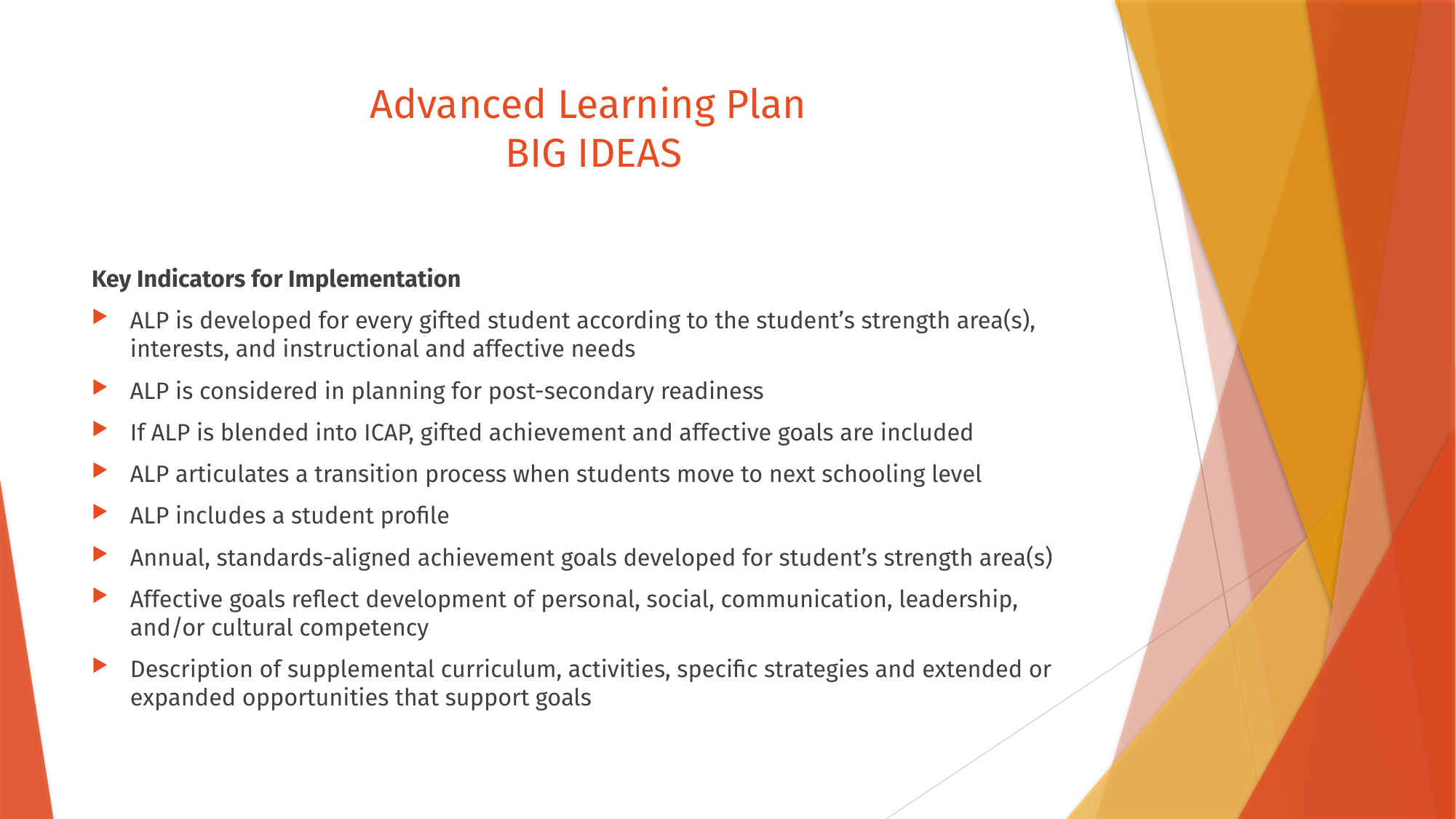

# Advanced Learning Plan BIG IDEAS
Key Indicators for Implementation
ALP is developed for every gifted student according to the student’s strength area(s), interests, and instructional and affective needs
ALP is considered in planning for post-secondary readiness
If ALP is blended into ICAP, gifted achievement and affective goals are included
ALP articulates a transition process when students move to next schooling level
ALP includes a student profile
Annual, standards-aligned achievement goals developed for student’s strength area(s)
Affective goals reflect development of personal, social, communication, leadership, and/or cultural competency
Description of supplemental curriculum, activities, specific strategies and extended or expanded opportunities that support goals